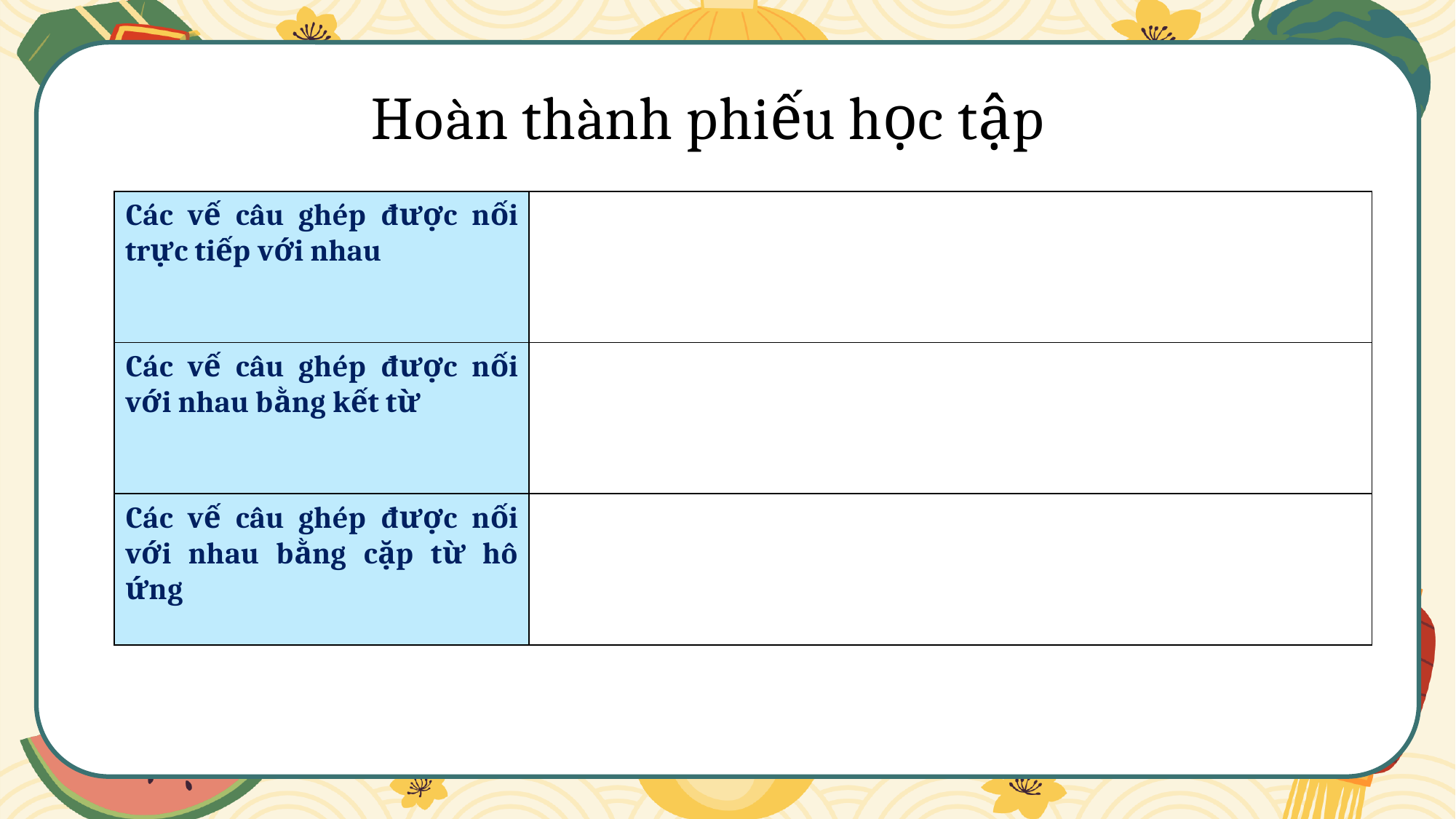

Hoàn thành phiếu học tập
| Các vế câu ghép được nối trực tiếp với nhau |  |
| --- | --- |
| Các vế câu ghép được nối với nhau bằng kết từ |  |
| Các vế câu ghép được nối với nhau bằng cặp từ hô ứng |  |